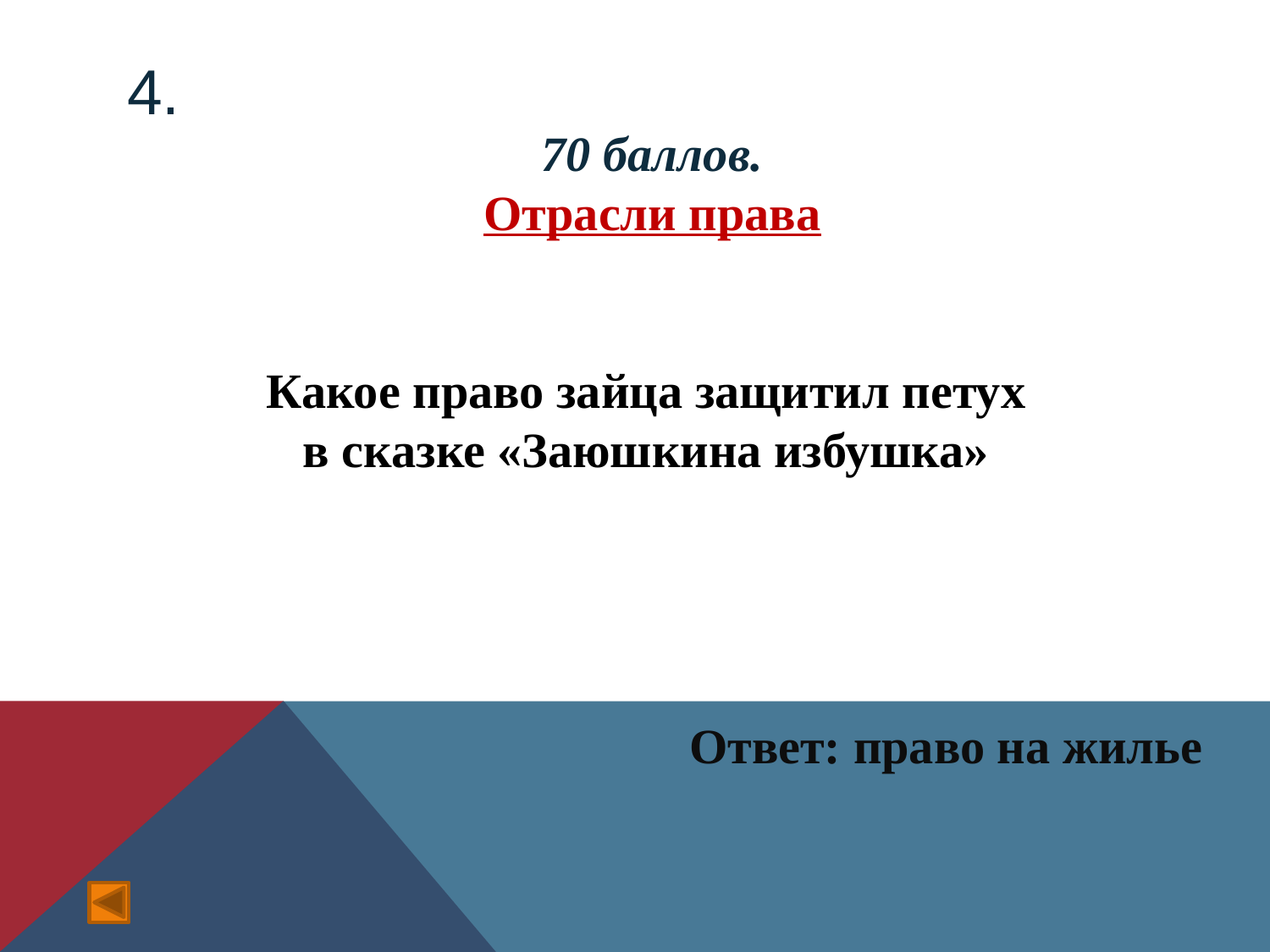

# 4.
70 баллов.
Отрасли права

Какое право зайца защитил петух
в сказке «Заюшкина избушка»

Ответ: право на жилье